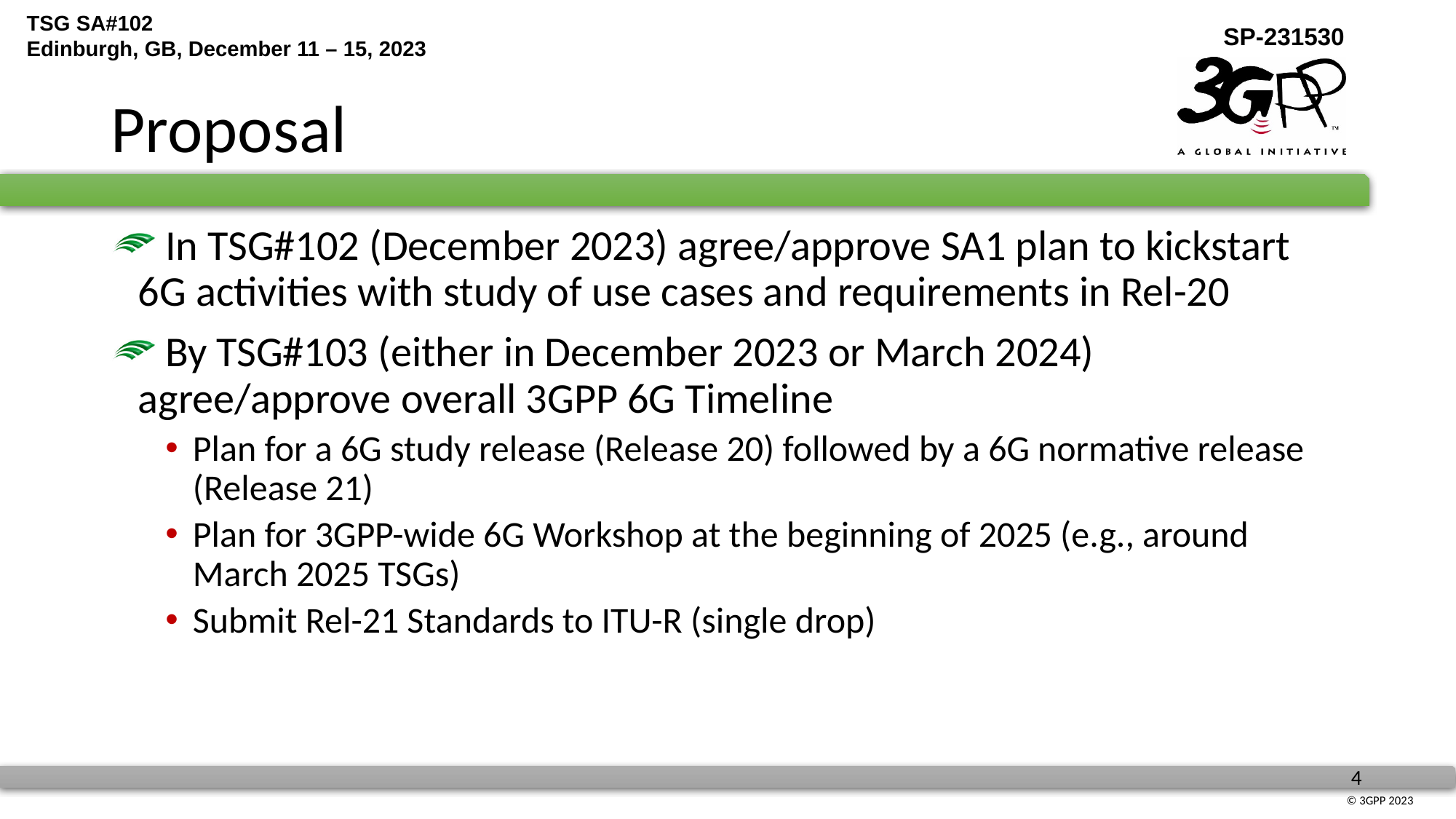

# Proposal
 In TSG#102 (December 2023) agree/approve SA1 plan to kickstart 6G activities with study of use cases and requirements in Rel-20
 By TSG#103 (either in December 2023 or March 2024) agree/approve overall 3GPP 6G Timeline
Plan for a 6G study release (Release 20) followed by a 6G normative release (Release 21)
Plan for 3GPP-wide 6G Workshop at the beginning of 2025 (e.g., around March 2025 TSGs)
Submit Rel-21 Standards to ITU-R (single drop)